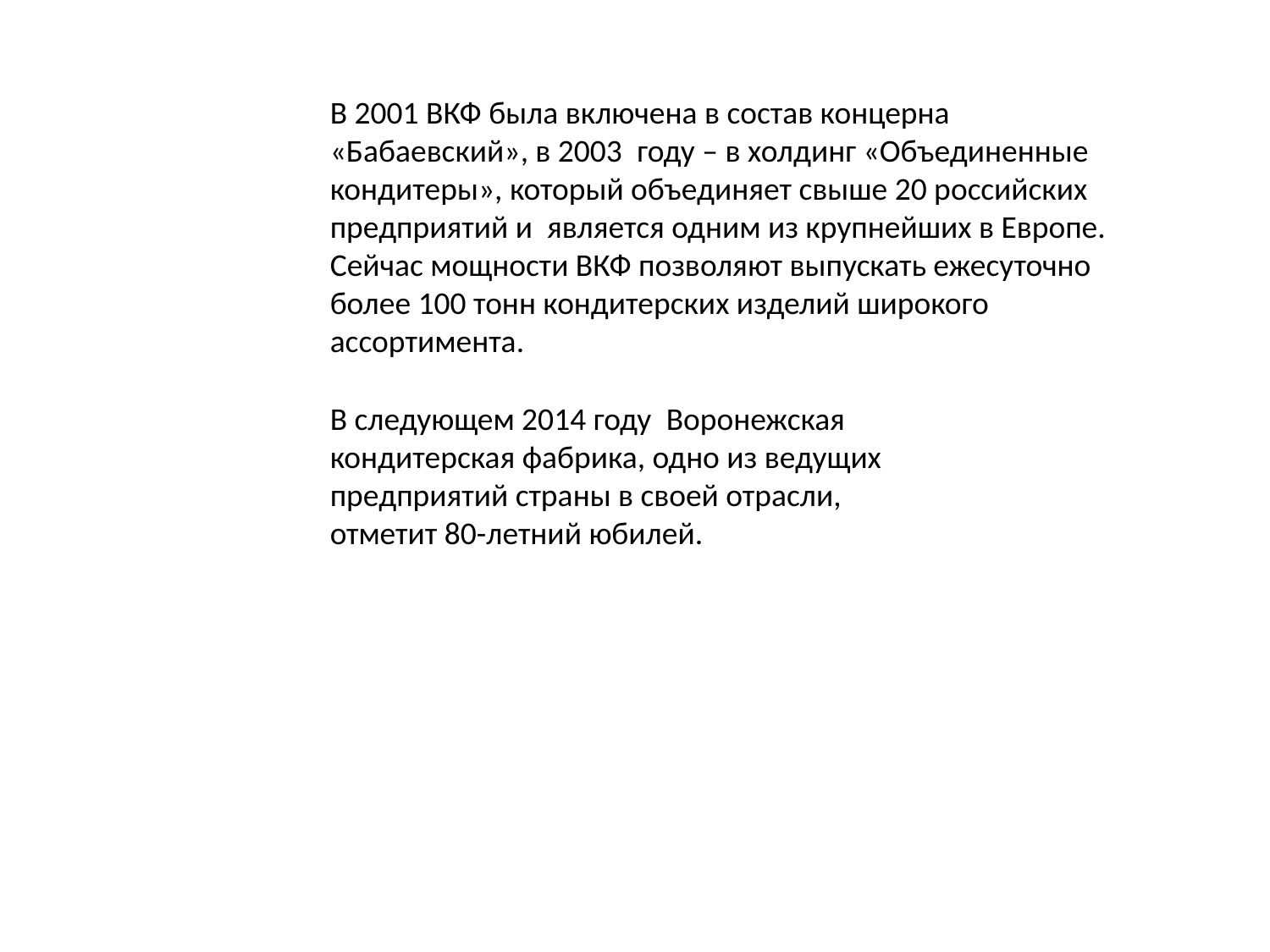

В 2001 ВКФ была включена в состав концерна «Бабаевский», в 2003  году – в холдинг «Объединенные кондитеры», который объединяет свыше 20 российских предприятий и  является одним из крупнейших в Европе. Сейчас мощности ВКФ позволяют выпускать ежесуточно более 100 тонн кондитерских изделий широкого ассортимента.
В следующем 2014 году  Воронежская кондитерская фабрика, одно из ведущих предприятий страны в своей отрасли, отметит 80-летний юбилей.